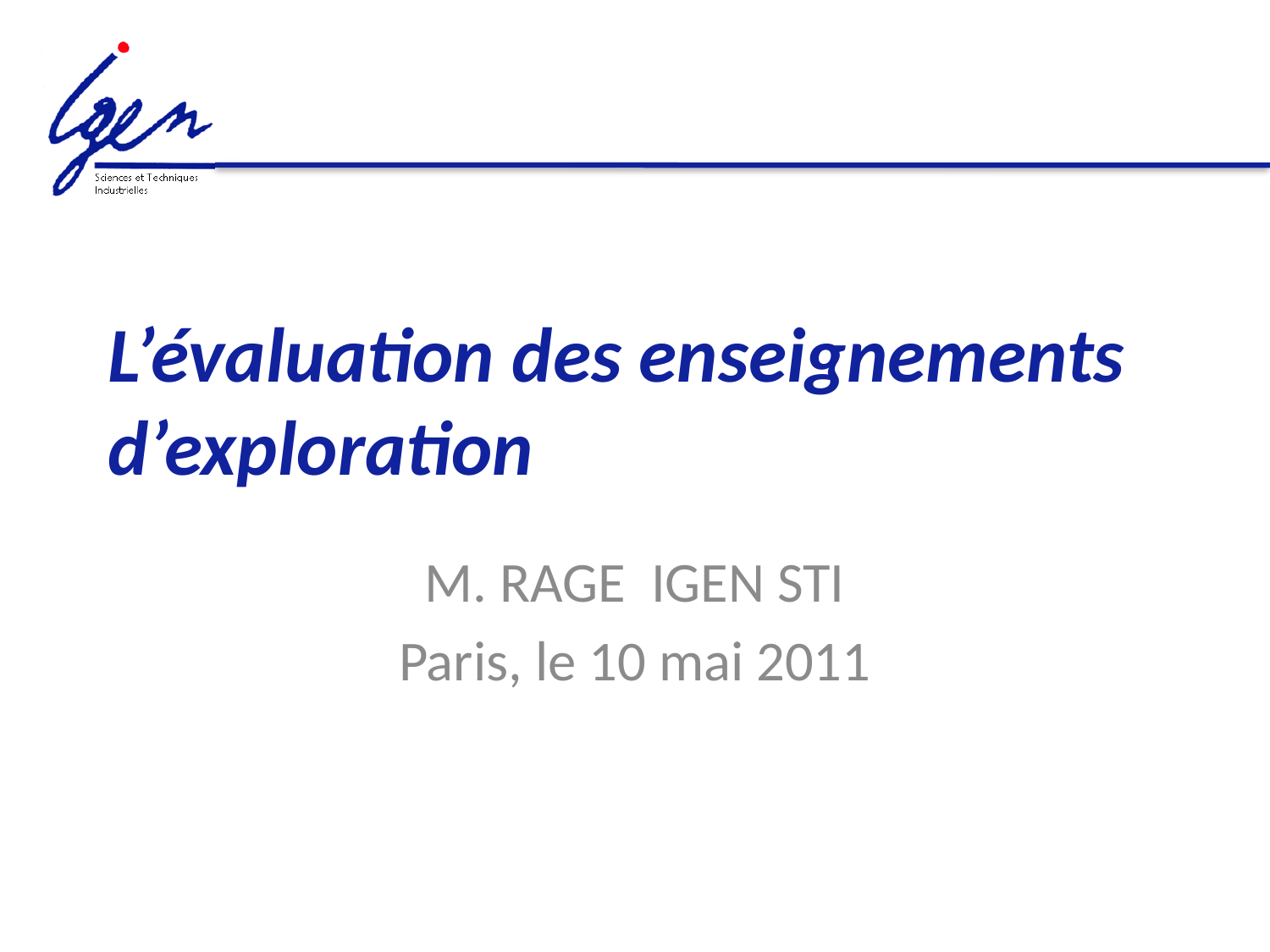

# L’évaluation des enseignements d’exploration
M. RAGE  IGEN STI
Paris, le 10 mai 2011